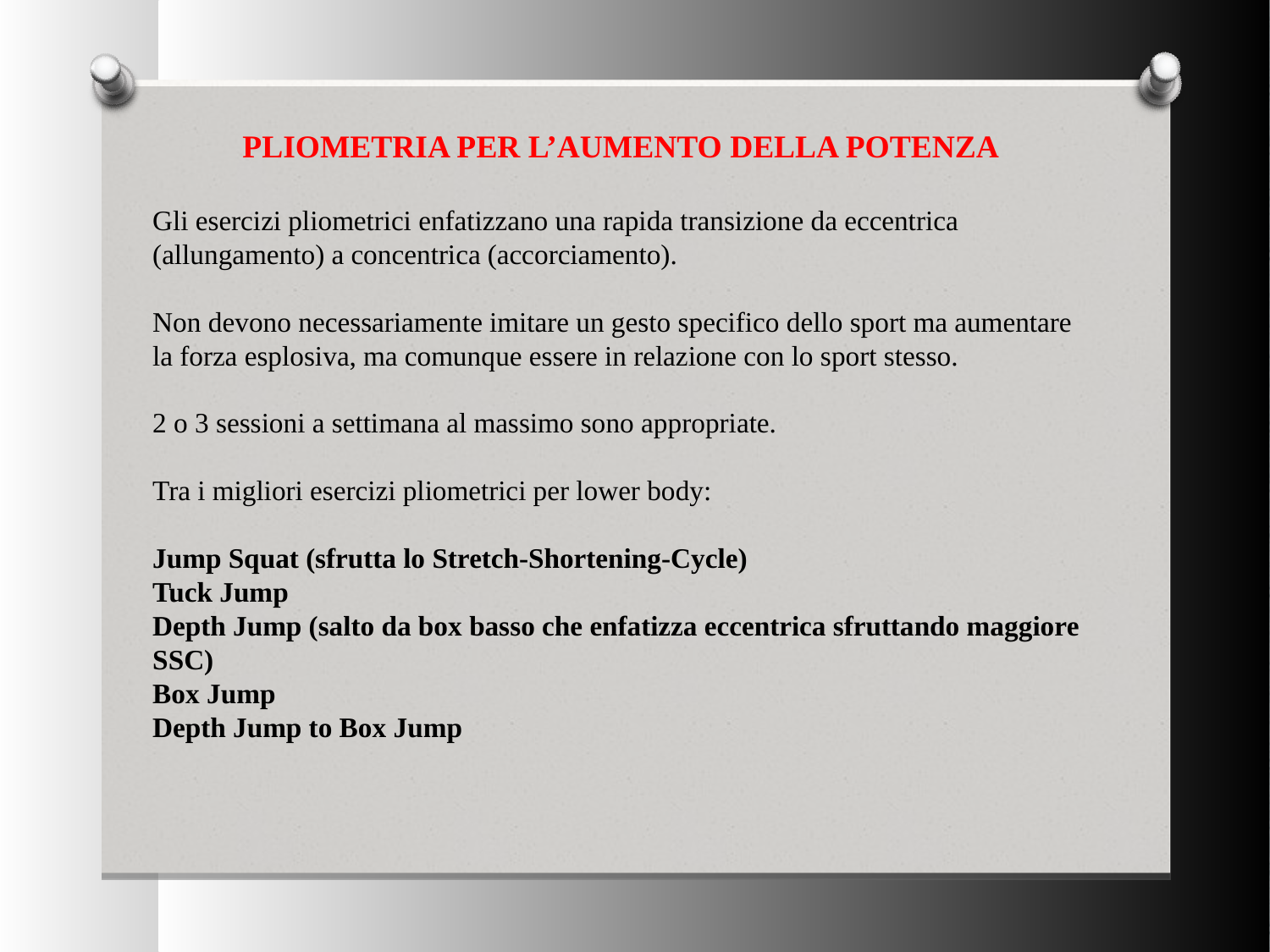

PLIOMETRIA PER L’AUMENTO DELLA POTENZA

Gli esercizi pliometrici enfatizzano una rapida transizione da eccentrica (allungamento) a concentrica (accorciamento).

Non devono necessariamente imitare un gesto specifico dello sport ma aumentare la forza esplosiva, ma comunque essere in relazione con lo sport stesso.

2 o 3 sessioni a settimana al massimo sono appropriate.

Tra i migliori esercizi pliometrici per lower body:

Jump Squat (sfrutta lo Stretch-Shortening-Cycle)
Tuck Jump
Depth Jump (salto da box basso che enfatizza eccentrica sfruttando maggiore SSC)
Box Jump
Depth Jump to Box Jump